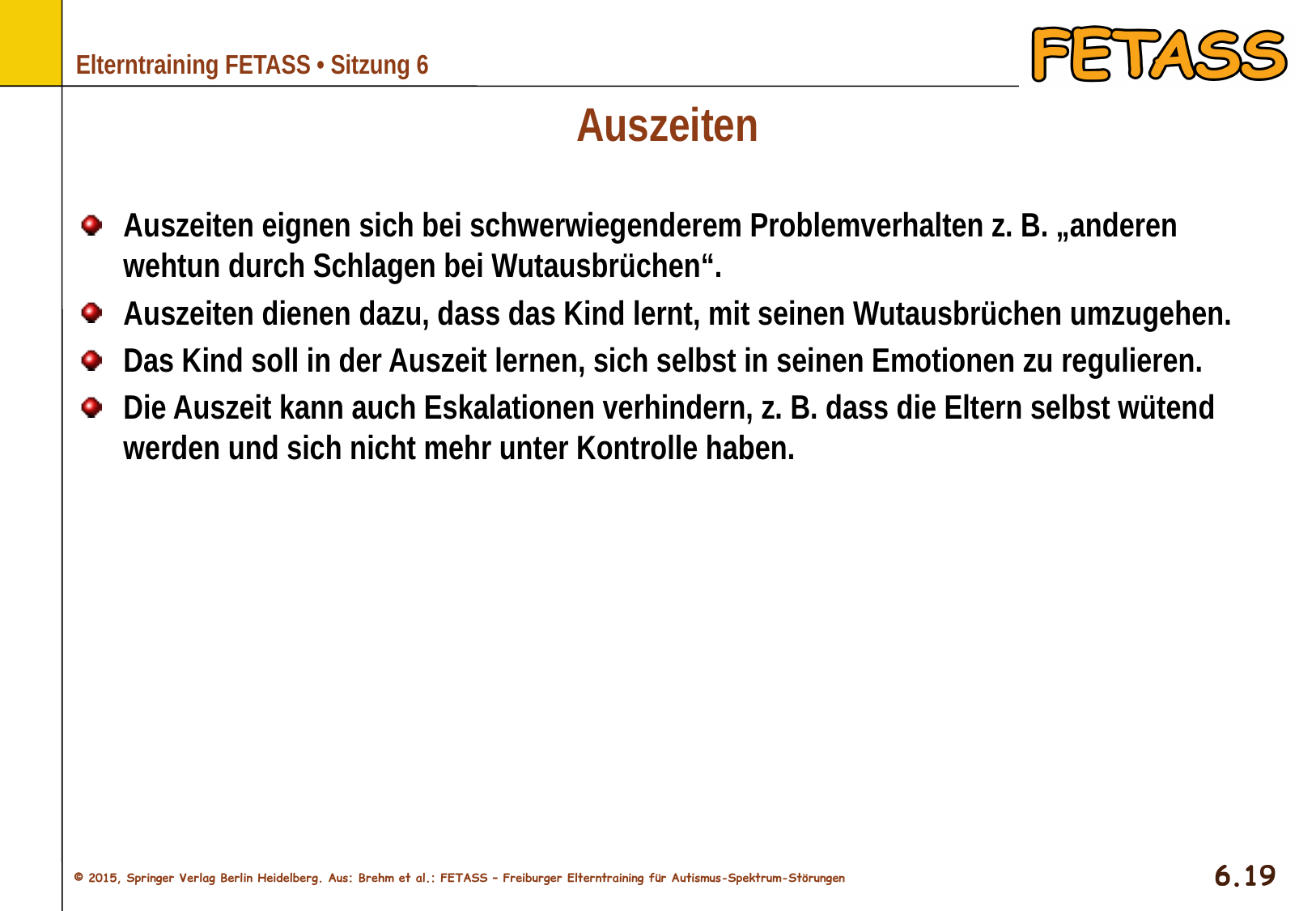

# Auszeiten
Auszeiten eignen sich bei schwerwiegenderem Problemverhalten z. B. „anderen wehtun durch Schlagen bei Wutausbrüchen“.
Auszeiten dienen dazu, dass das Kind lernt, mit seinen Wutausbrüchen umzugehen.
Das Kind soll in der Auszeit lernen, sich selbst in seinen Emotionen zu regulieren.
Die Auszeit kann auch Eskalationen verhindern, z. B. dass die Eltern selbst wütend werden und sich nicht mehr unter Kontrolle haben.

6.19